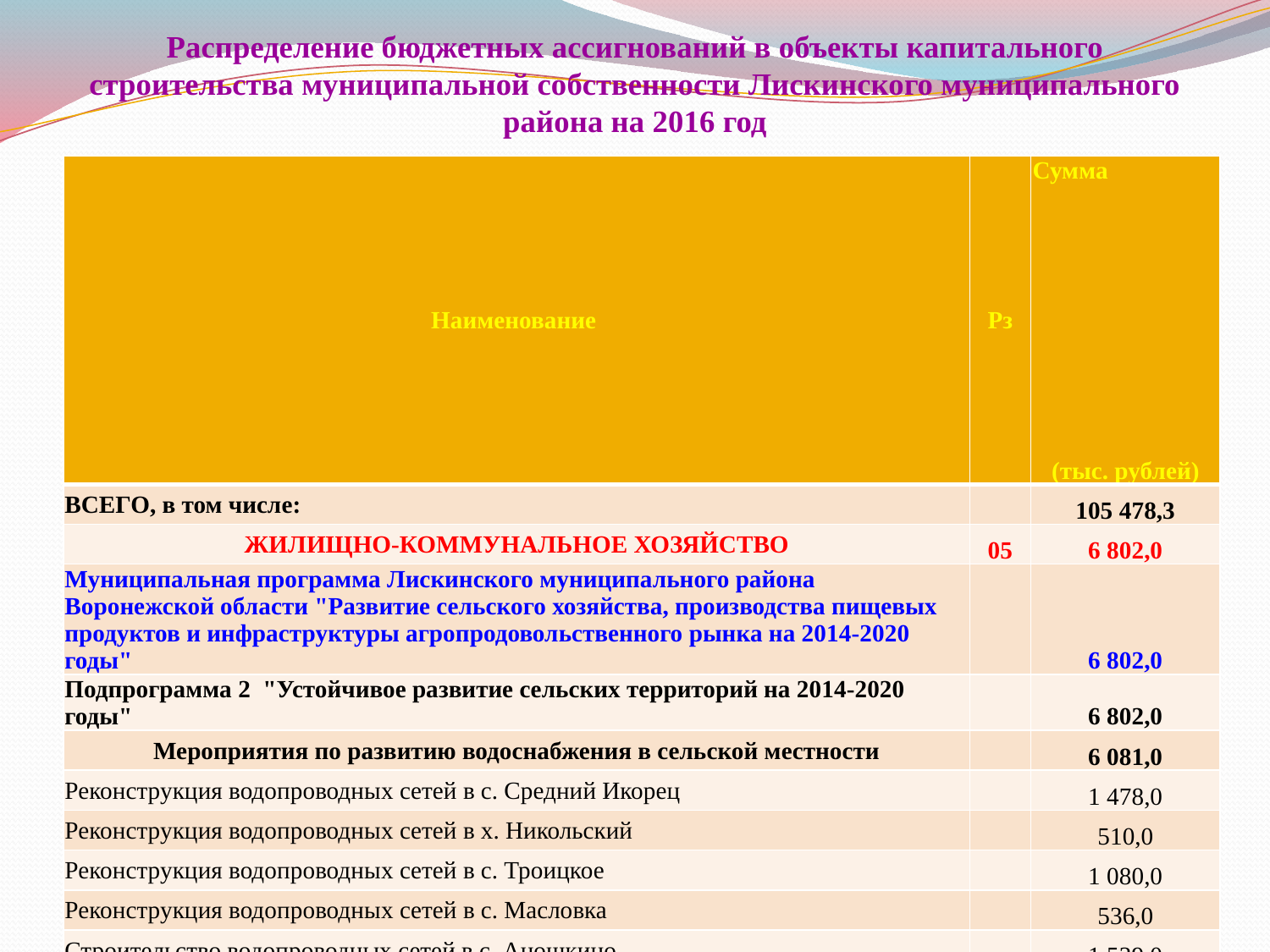

# Распределение бюджетных ассигнований в объекты капитального строительства муниципальной собственности Лискинского муниципального района на 2016 год
| Наименование | Рз | Сумма (тыс. рублей) |
| --- | --- | --- |
| ВСЕГО, в том числе: |  | 105 478,3 |
| ЖИЛИЩНО-КОММУНАЛЬНОЕ ХОЗЯЙСТВО | 05 | 6 802,0 |
| Муниципальная программа Лискинского муниципального района Воронежской области "Развитие сельского хозяйства, производства пищевых продуктов и инфраструктуры агропродовольственного рынка на 2014-2020 годы" |  | 6 802,0 |
| Подпрограмма 2 "Устойчивое развитие сельских территорий на 2014-2020 годы" |  | 6 802,0 |
| Мероприятия по развитию водоснабжения в сельской местности |  | 6 081,0 |
| Реконструкция водопроводных сетей в с. Средний Икорец |  | 1 478,0 |
| Реконструкция водопроводных сетей в х. Никольский |  | 510,0 |
| Реконструкция водопроводных сетей в с. Троицкое |  | 1 080,0 |
| Реконструкция водопроводных сетей в с. Масловка |  | 536,0 |
| Строительство водопроводных сетей в с. Аношкино |  | 1 539,0 |
| Водопроводные сети в с. Лискинское |  | 938,0 |
| Мероприятия по развитию газоснабжения в сельской местности |  | 721,0 |
| Газопровод в с. Средний Икорец |  | 222,0 |
| Газопровод в с. Высокое |  | 266,0 |
| Газопровод в х. Никольский |  | 233,0 |